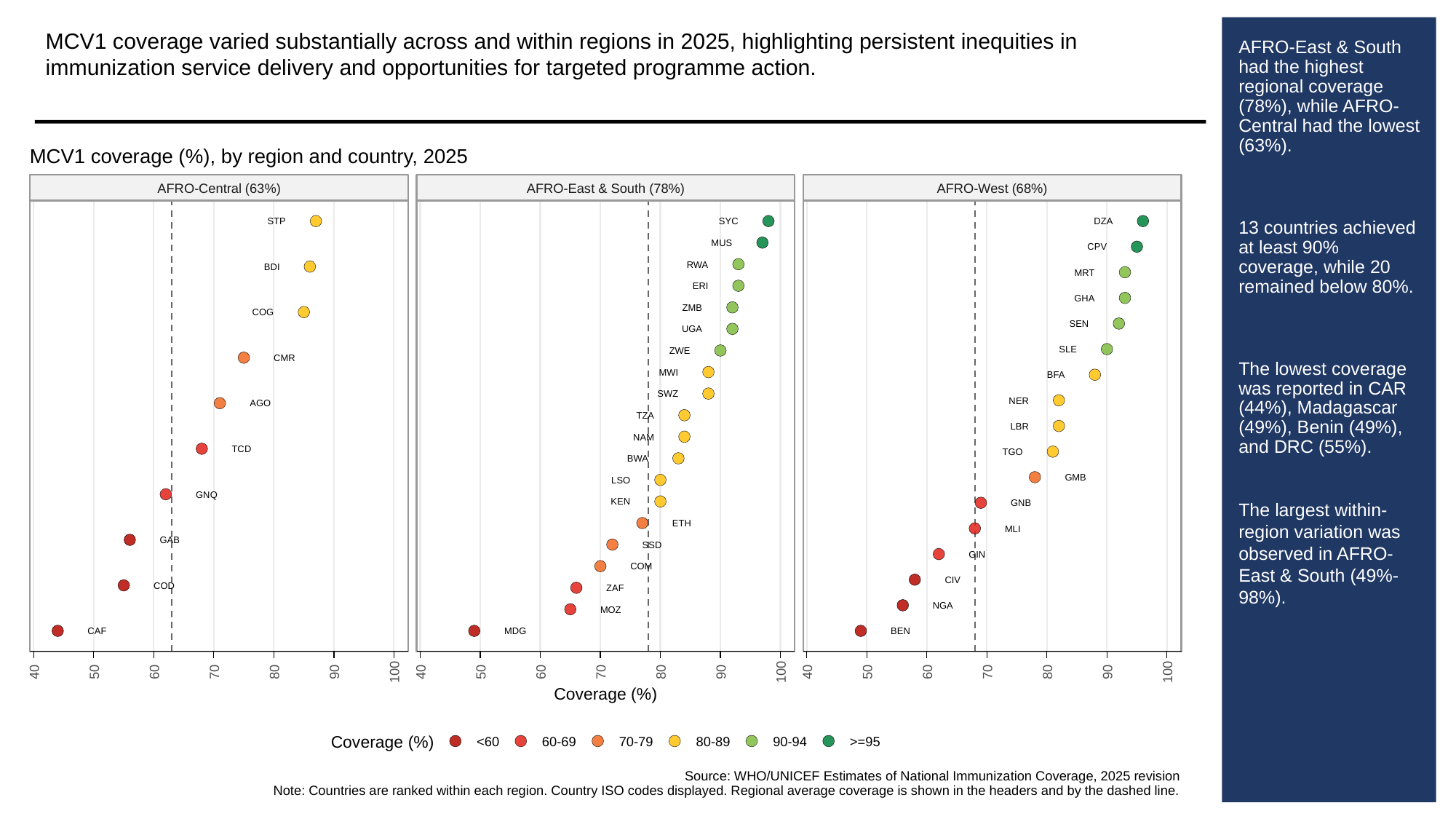

MCV1 coverage varied substantially across and within regions in 2025, highlighting persistent inequities in immunization service delivery and opportunities for targeted programme action.
# AFRO-East & South had the highest regional coverage (78%), while AFRO-Central had the lowest (63%).

13 countries achieved at least 90% coverage, while 20 remained below 80%.

The lowest coverage was reported in CAR (44%), Madagascar (49%), Benin (49%), and DRC (55%).

The largest within-region variation was observed in AFRO-East & South (49%-98%).

MCV1 coverage (%), by region and country, 2025

AFRO-Central (63%)
AFRO-East & South (78%)
AFRO-West (68%)

STP
SYC
DZA

MUS

CPV

RWA
BDI

MRT

ERI

GHA

ZMB

COG

SEN

UGA

SLE
ZWE

CMR

MWI

BFA

SWZ

NER

AGO

TZA

LBR

NAM

TCD

TGO

BWA

GMB

LSO

GNQ

KEN
GNB

ETH

MLI

GAB

SSD

GIN

COM

CIV

COD
ZAF

NGA

MOZ

CAF
MDG
BEN

40
50
60
70
80
90
100
40
50
60
70
80
90
100
40
50
60
70
80
90
100
Coverage (%)
Coverage (%)

<60
60-69
70-79
80-89
90-94
>=95
Source: WHO/UNICEF Estimates of National Immunization Coverage, 2025 revision
Note: Countries are ranked within each region. Country ISO codes displayed. Regional average coverage is shown in the headers and by the dashed line.